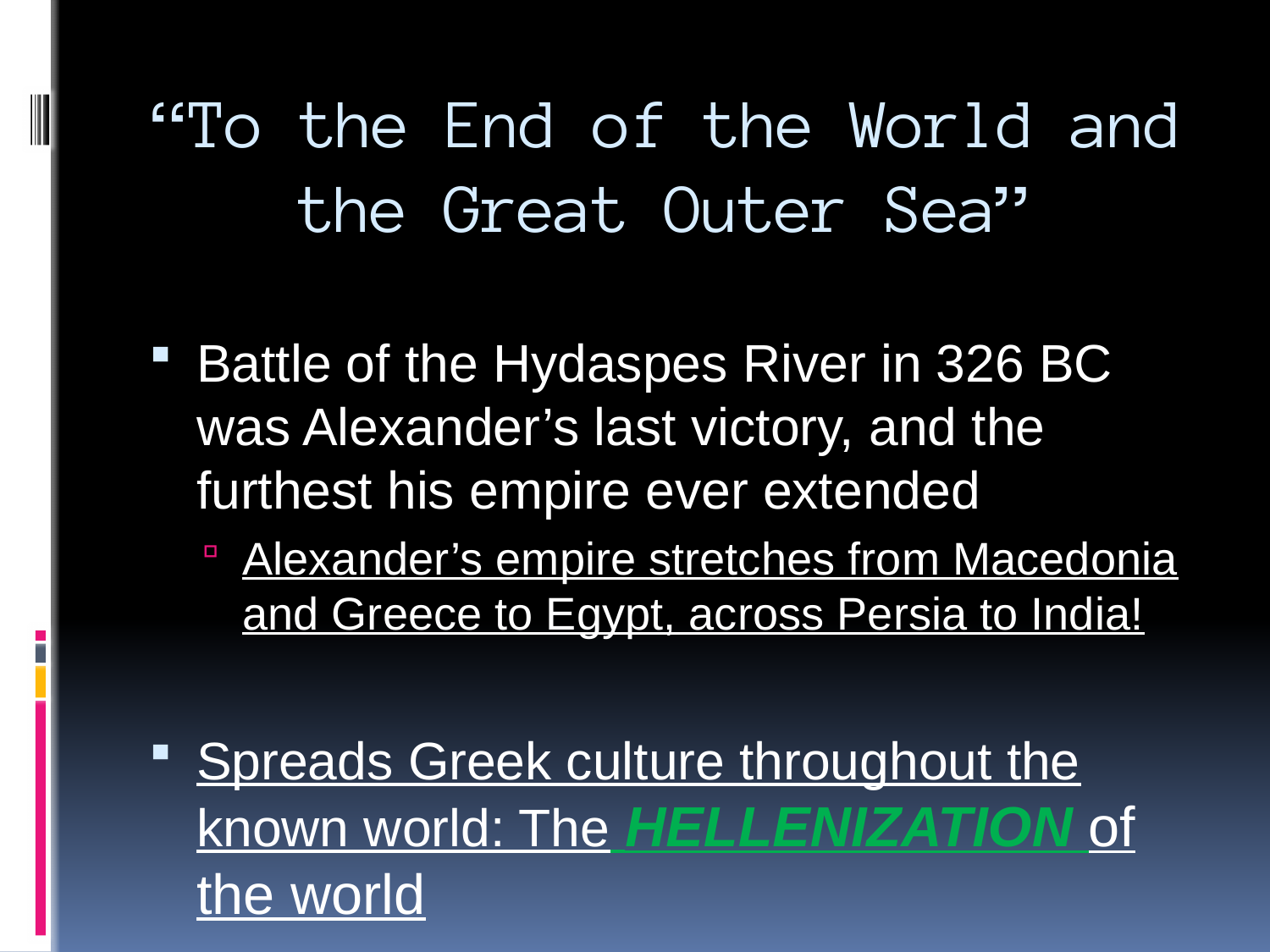

# “To the End of the World and the Great Outer Sea”

Battle of the Hydaspes River in 326 BC was Alexander’s last victory, and the furthest his empire ever extended
Alexander’s empire stretches from Macedonia and Greece to Egypt, across Persia to India!

Spreads Greek culture throughout the known world: The HELLENIZATION of the world